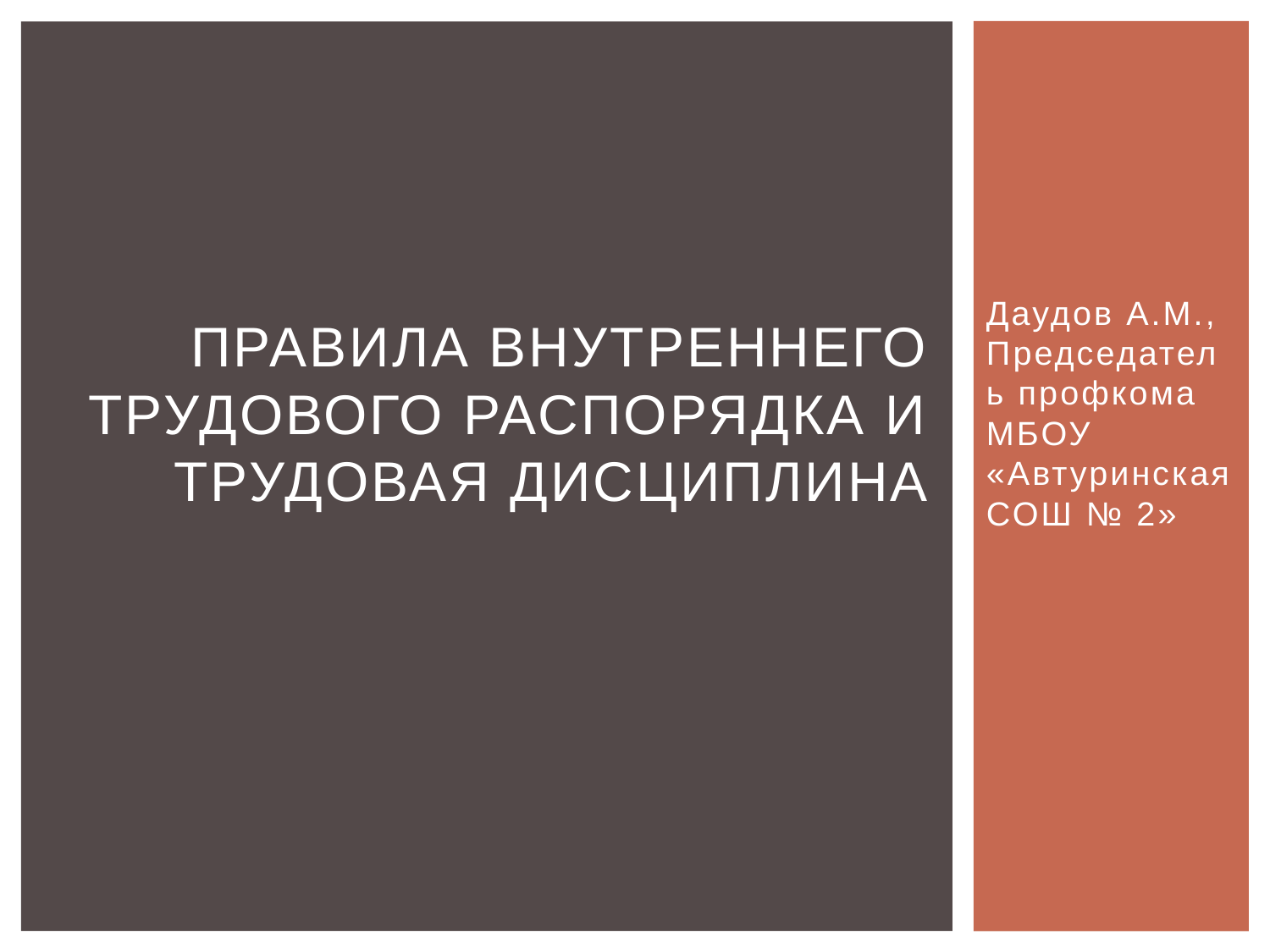

# Правила внутреннего трудового распорядка и трудовая дисциплина
Даудов А.М., Председатель профкома МБОУ «Автуринская СОШ № 2»